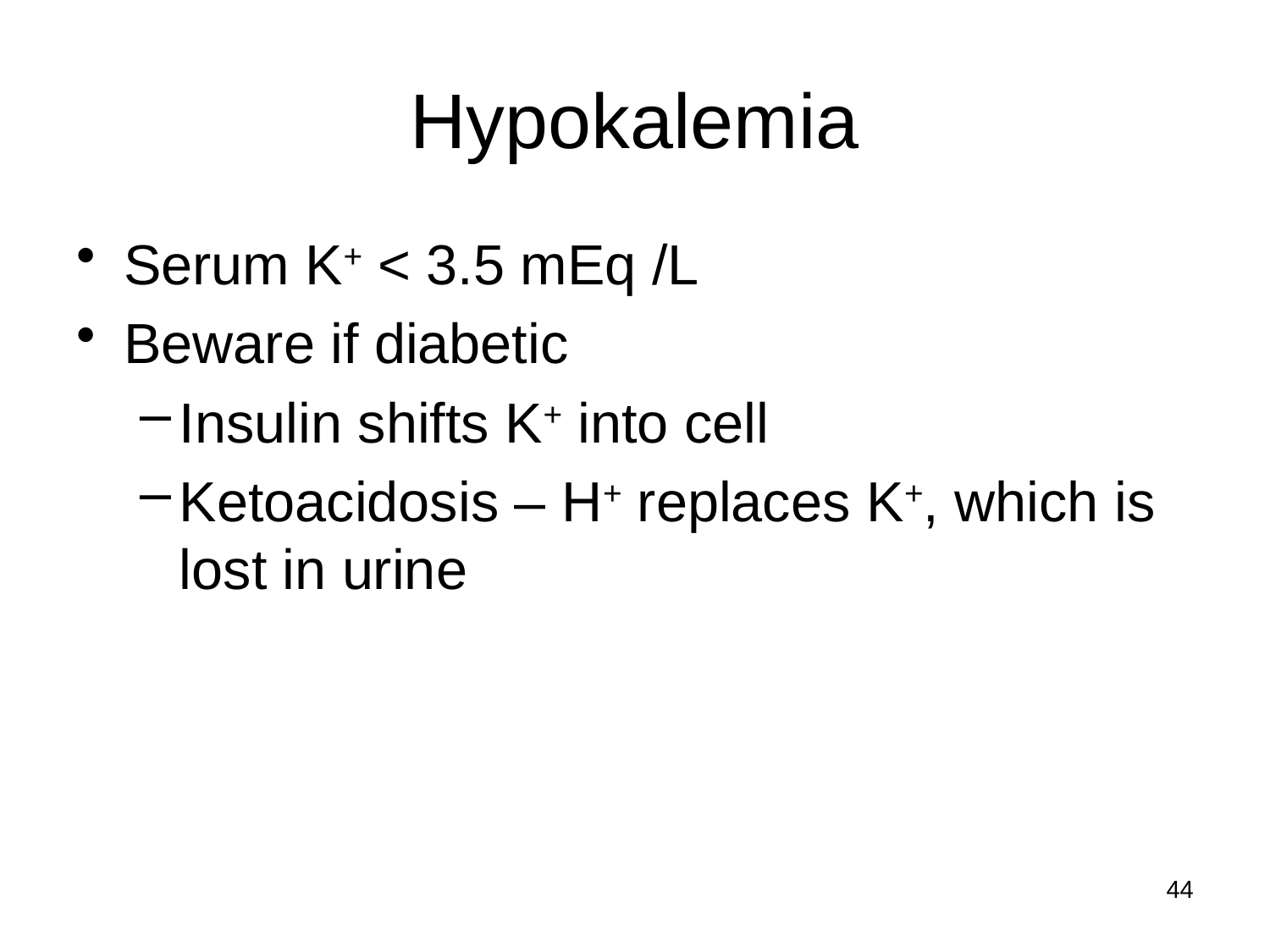

# Hypokalemia
Serum K+ < 3.5 mEq /L
Beware if diabetic
Insulin shifts K+ into cell
Ketoacidosis – H+ replaces K+, which is lost in urine
44